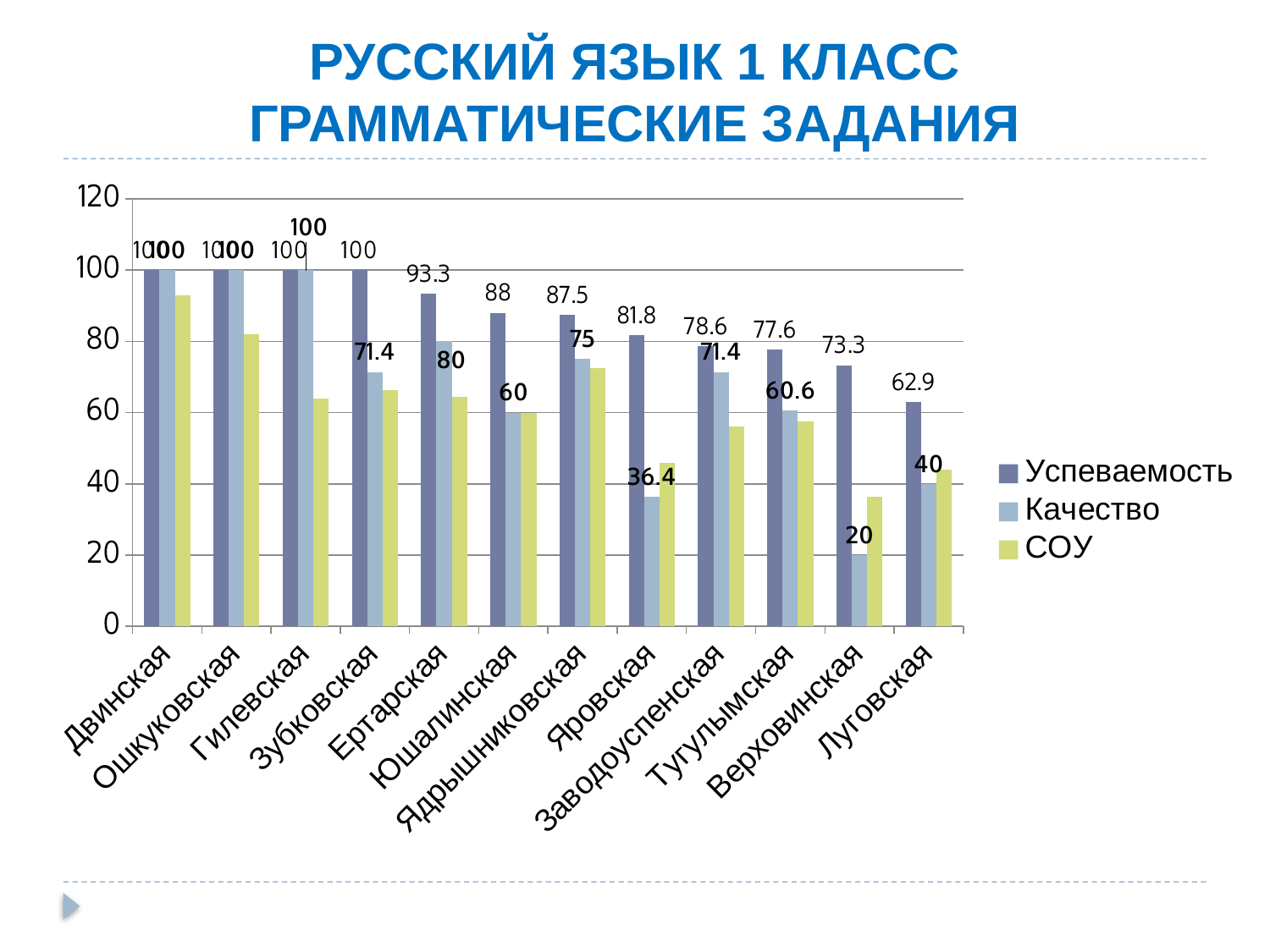

# РУССКИЙ ЯЗЫК 1 КЛАСС ГРАММАТИЧЕСКИЕ ЗАДАНИЯ

### Chart

| Category | Успеваемость | Качество | СОУ |
|---|---|---|---|
| Двинская | 100.0 | 100.0 | 92.8 |
| Ошкуковская | 100.0 | 100.0 | 82.0 |
| Гилевская | 100.0 | 100.0 | 64.0 |
| Зубковская | 100.0 | 71.4 | 66.3 |
| Ертарская | 93.3 | 80.0 | 64.3 |
| Юшалинская | 88.0 | 60.0 | 59.8 |
| Ядрышниковская | 87.5 | 75.0 | 72.5 |
| Яровская | 81.8 | 36.4 | 45.8 |
| Заводоуспенская | 78.6 | 71.4 | 56.0 |
| Тугулымская | 77.6 | 60.6 | 57.5 |
| Верховинская | 73.3 | 20.0 | 36.3 |
| Луговская | 62.9 | 40.0 | 43.9 |